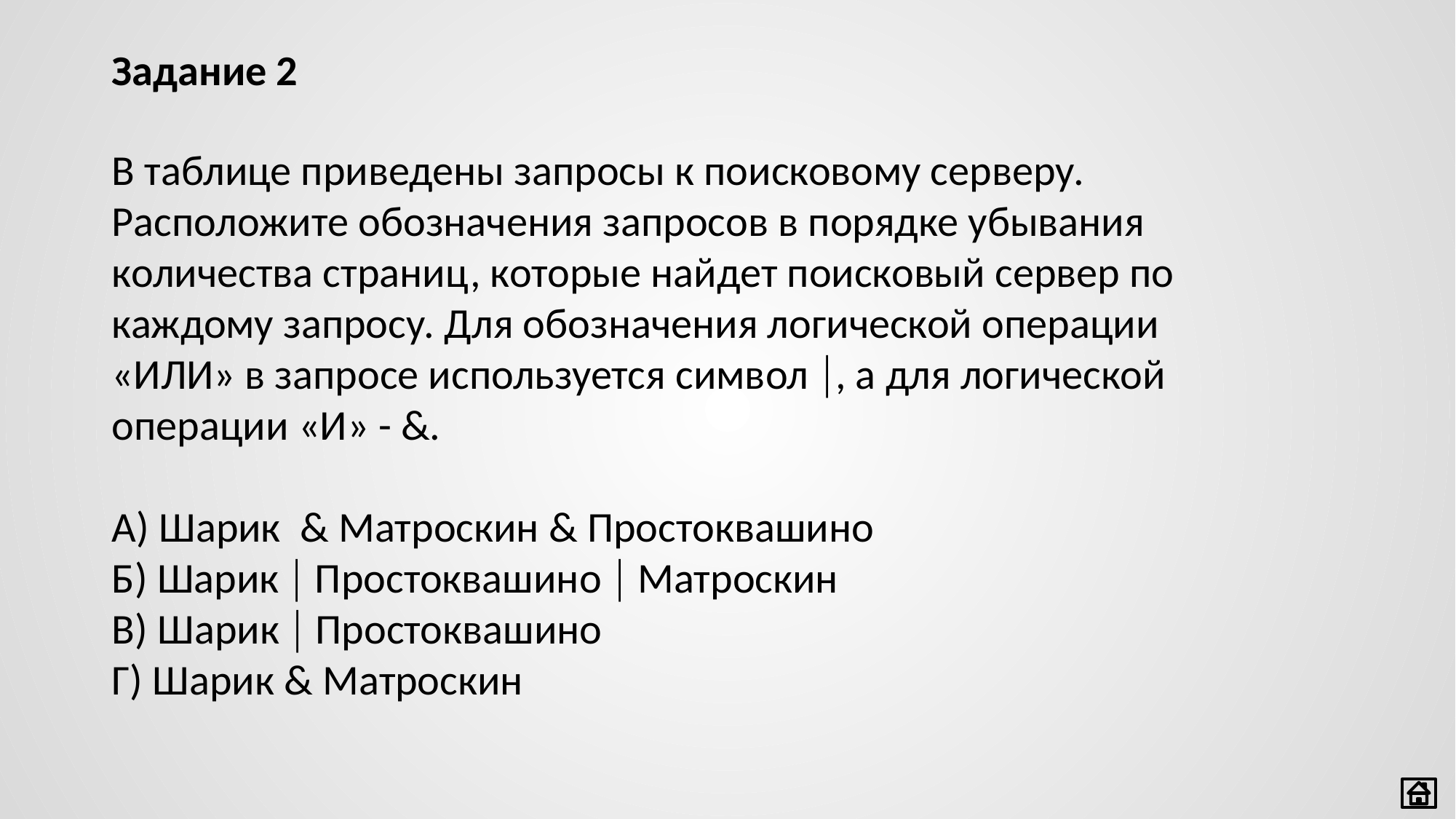

Задание 2
В таблице приведены запросы к поисковому серверу. Расположите обозначения запросов в порядке убывания количества страниц, которые найдет поисковый сервер по каждому запросу. Для обозначения логической операции «ИЛИ» в запросе используется символ |, а для логической операции «И» - &.

А) Шарик  & Матроскин & Простоквашино
Б) Шарик | Простоквашино | Матроскин
В) Шарик | Простоквашино
Г) Шарик & Матроскин